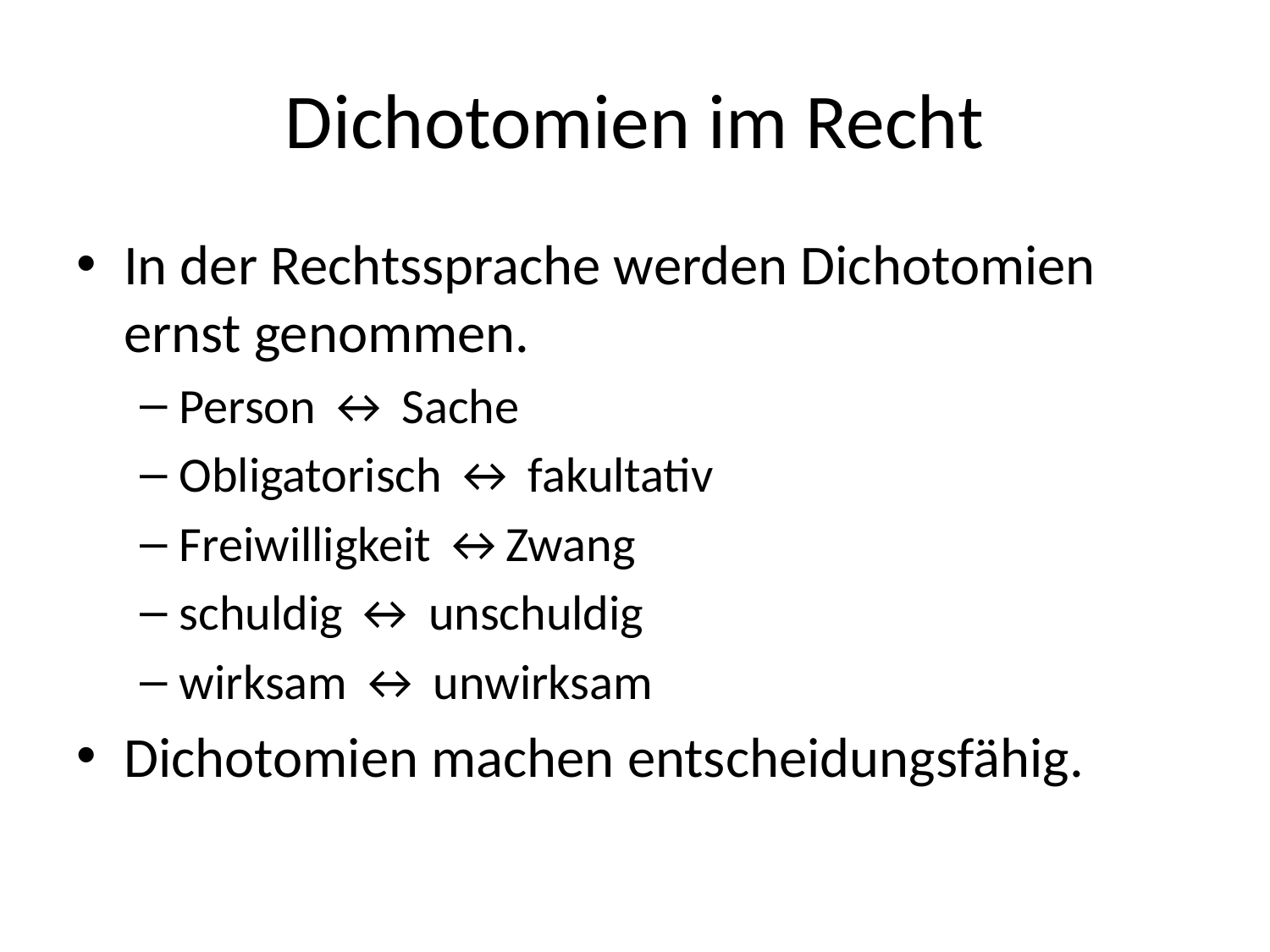

# Dichotomien im Recht
In der Rechtssprache werden Dichotomien ernst genommen.
Person ↔ Sache
Obligatorisch ↔ fakultativ
Freiwilligkeit ↔Zwang
schuldig ↔ unschuldig
wirksam ↔ unwirksam
Dichotomien machen entscheidungsfähig.